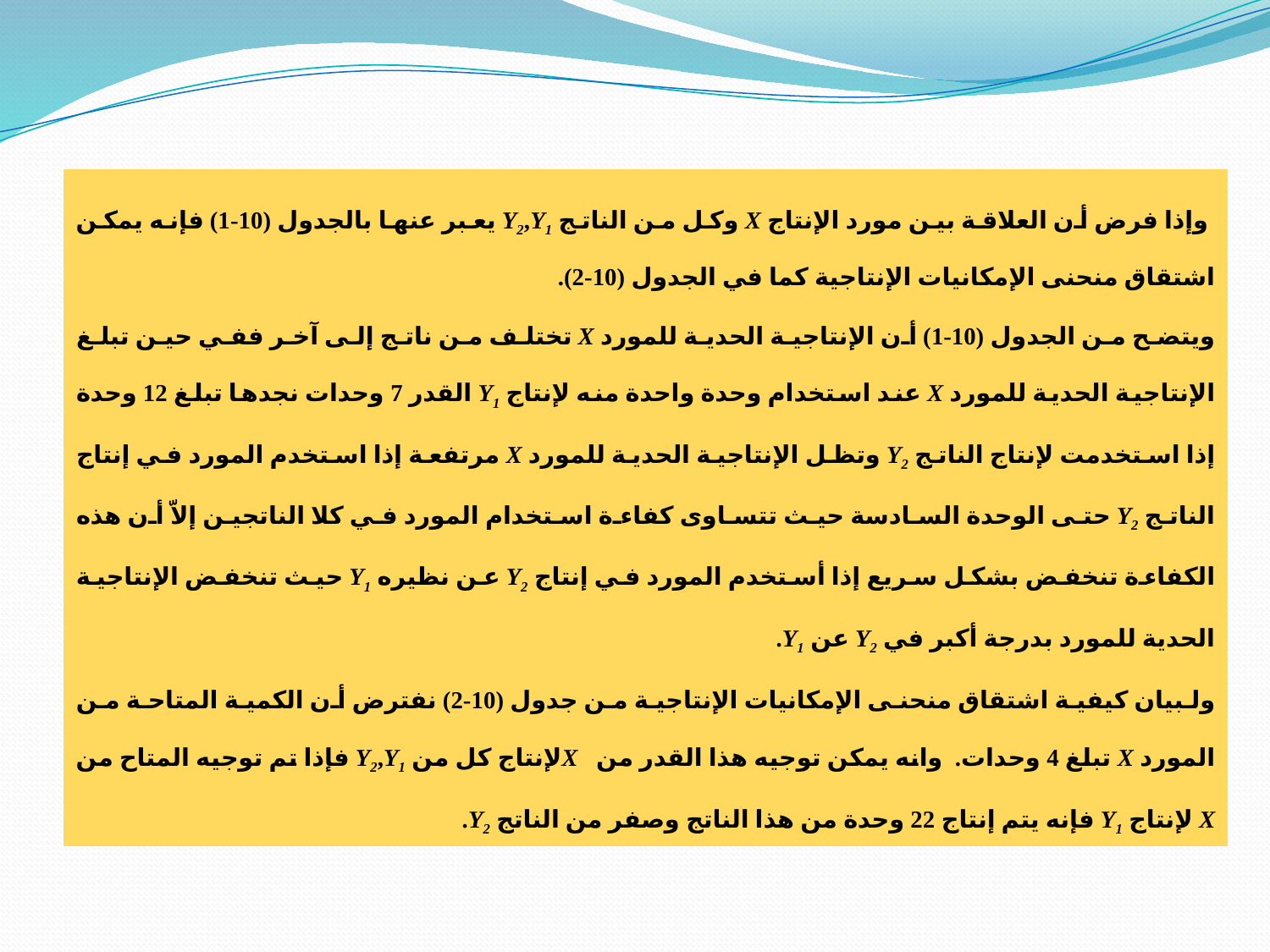

وإذا فرض أن العلاقة بين مورد الإنتاج X وكل من الناتج Y2,Y1 يعبر عنها بالجدول (10-1) فإنه يمكن اشتقاق منحنى الإمكانيات الإنتاجية كما في الجدول (10-2).
ويتضح من الجدول (10-1) أن الإنتاجية الحدية للمورد X تختلف من ناتج إلى آخر ففي حين تبلغ الإنتاجية الحدية للمورد X عند استخدام وحدة واحدة منه لإنتاج Y1 القدر 7 وحدات نجدها تبلغ 12 وحدة إذا استخدمت لإنتاج الناتج Y2 وتظل الإنتاجية الحدية للمورد X مرتفعة إذا استخدم المورد في إنتاج الناتج Y2 حتى الوحدة السادسة حيث تتساوى كفاءة استخدام المورد في كلا الناتجين إلاّ أن هذه الكفاءة تنخفض بشكل سريع إذا أستخدم المورد في إنتاج Y2 عن نظيره Y1 حيث تنخفض الإنتاجية الحدية للمورد بدرجة أكبر في Y2 عن Y1.
ولبيان كيفية اشتقاق منحنى الإمكانيات الإنتاجية من جدول (10-2) نفترض أن الكمية المتاحة من المورد X تبلغ 4 وحدات.  وانه يمكن توجيه هذا القدر من   Xلإنتاج كل من Y2,Y1 فإذا تم توجيه المتاح من X لإنتاج Y1 فإنه يتم إنتاج 22 وحدة من هذا الناتج وصفر من الناتج Y2.